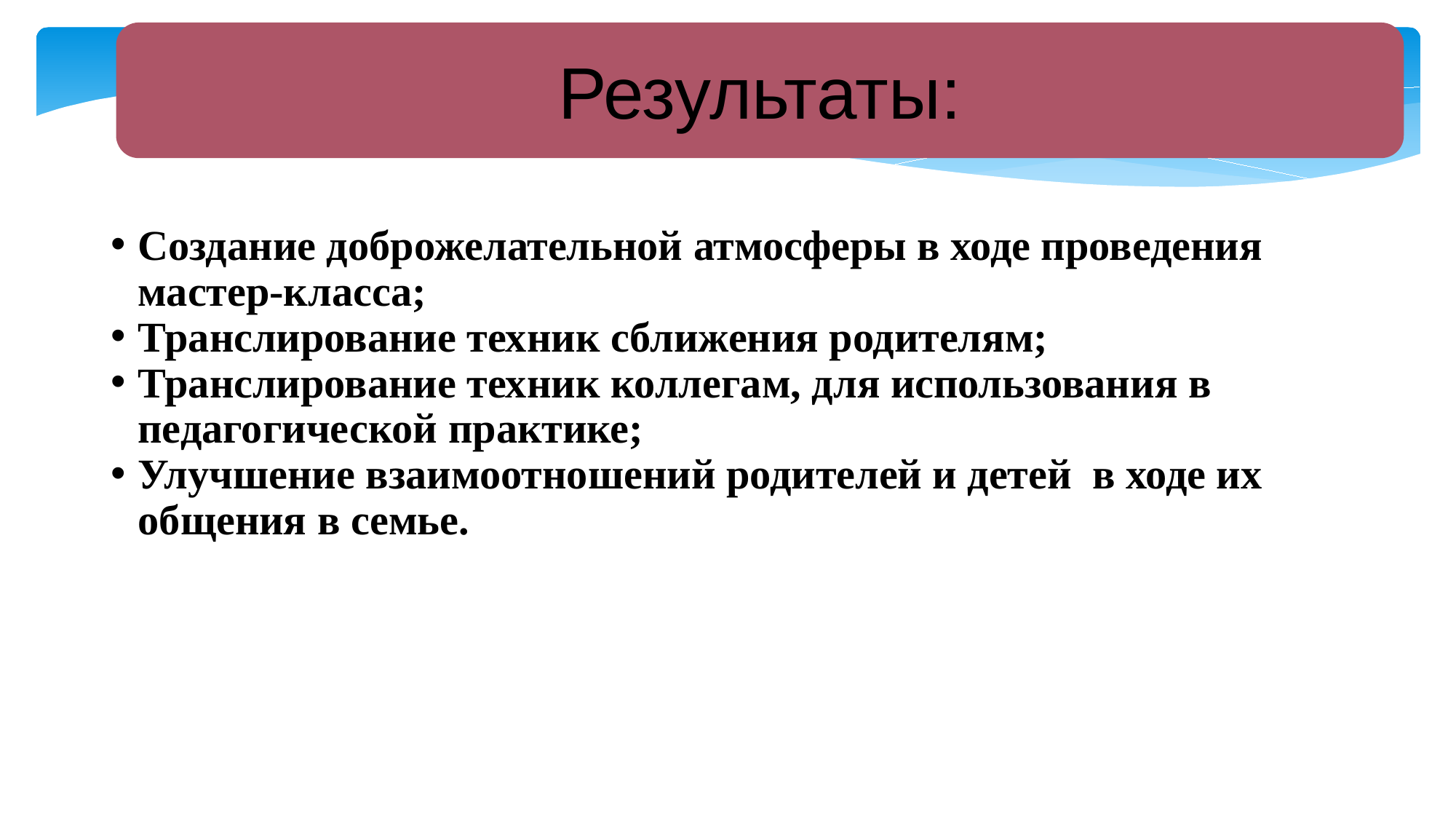

Результаты:

Создание доброжелательной атмосферы в ходе проведения мастер-класса;
Транслирование техник сближения родителям;
Транслирование техник коллегам, для использования в педагогической практике;
Улучшение взаимоотношений родителей и детей  в ходе их общения в семье.